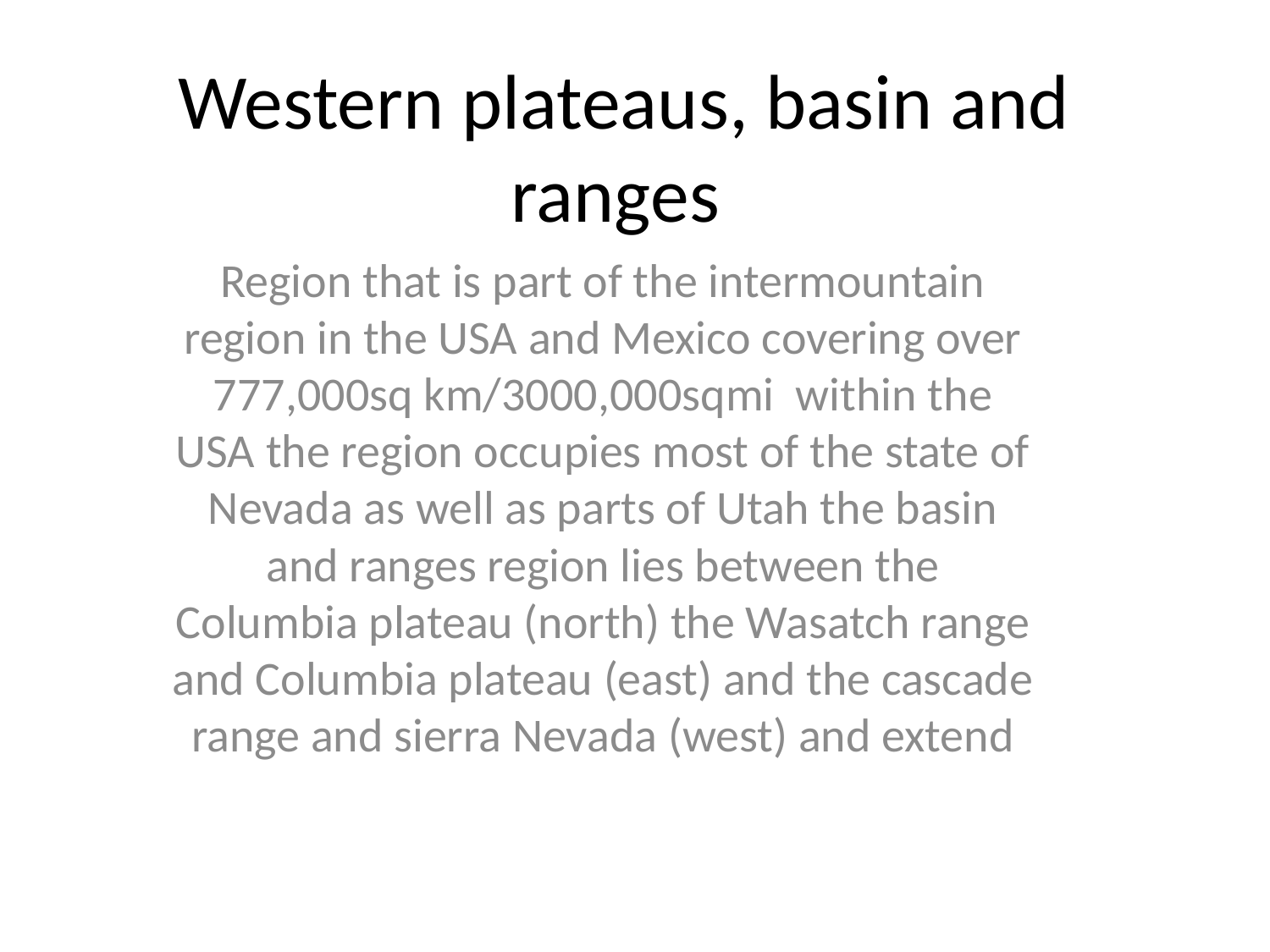

# Western plateaus, basin and ranges
Region that is part of the intermountain region in the USA and Mexico covering over 777,000sq km/3000,000sqmi  within the USA the region occupies most of the state of Nevada as well as parts of Utah the basin and ranges region lies between the Columbia plateau (north) the Wasatch range and Columbia plateau (east) and the cascade range and sierra Nevada (west) and extend